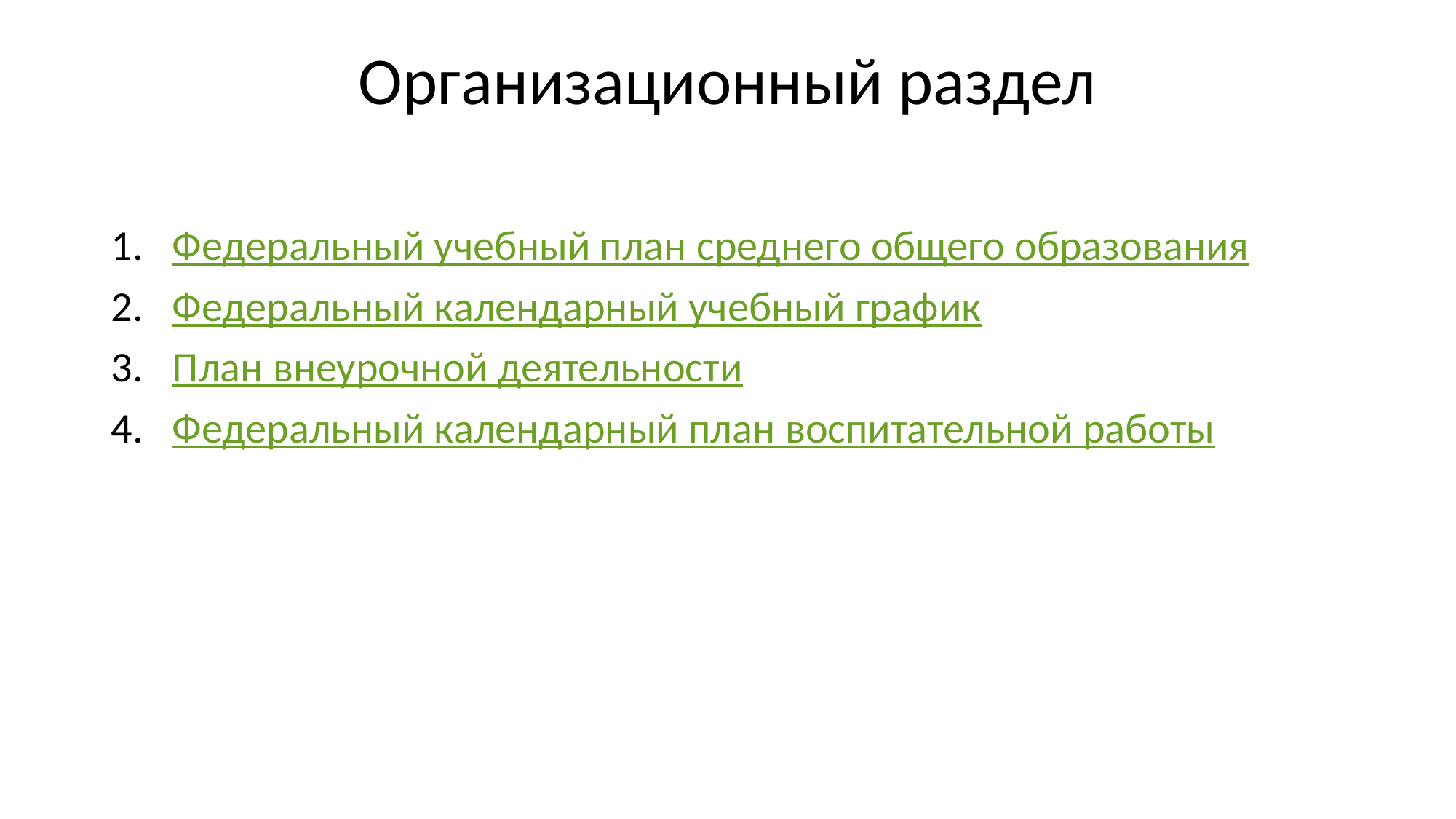

# Организационный раздел
Федеральный учебный план среднего общего образования
Федеральный календарный учебный график
План внеурочной деятельности
Федеральный календарный план воспитательной работы